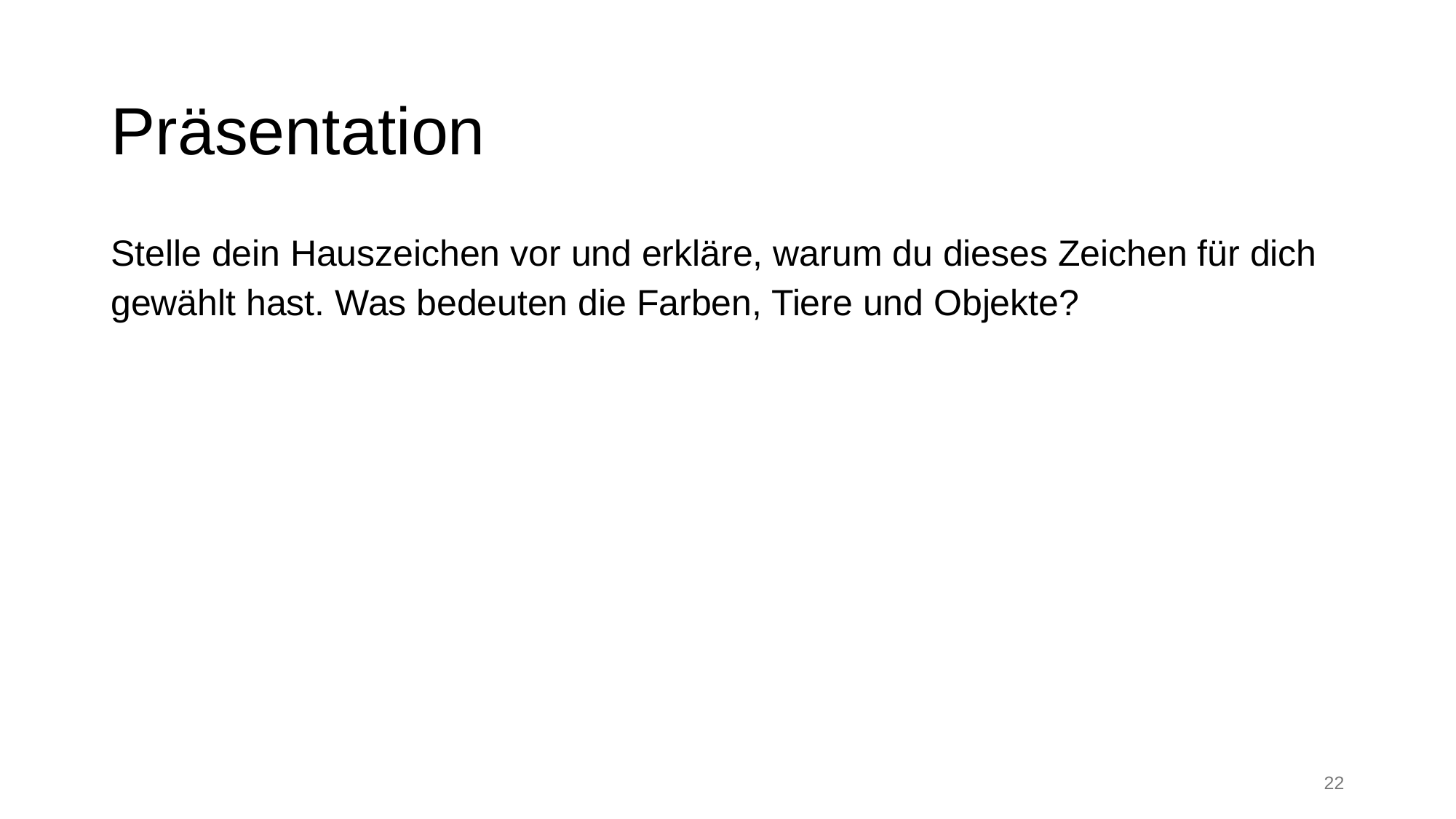

# Präsentation
Stelle dein Hauszeichen vor und erkläre, warum du dieses Zeichen für dich gewählt hast. Was bedeuten die Farben, Tiere und Objekte?
22